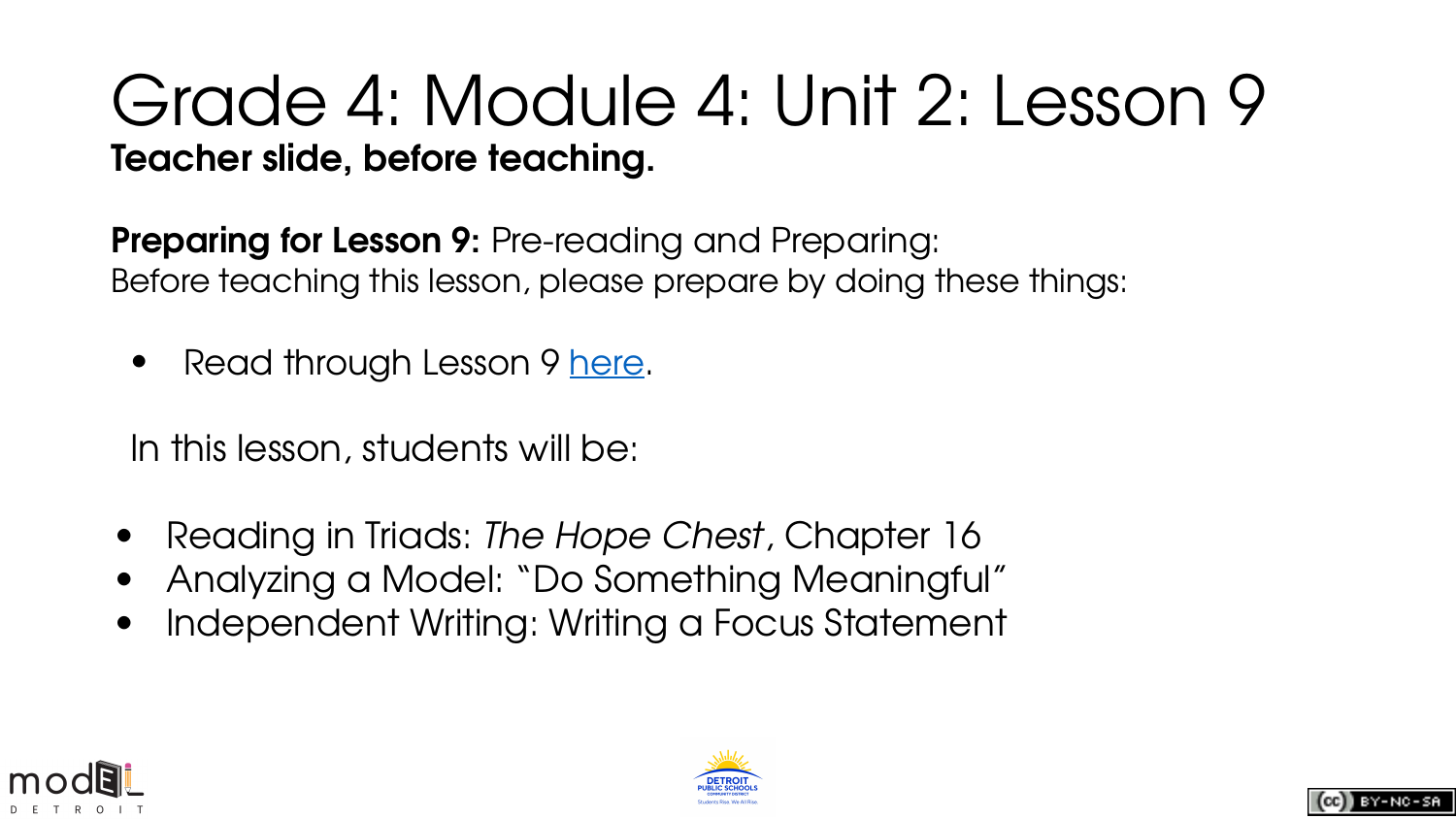

# Grade 4: Module 4: Unit 2: Lesson 9
Teacher slide, before teaching.
Preparing for Lesson 9: Pre-reading and Preparing:
Before teaching this lesson, please prepare by doing these things:
Read through Lesson 9 here.

In this lesson, students will be:

Reading in Triads: The Hope Chest, Chapter 16
Analyzing a Model: “Do Something Meaningful”
Independent Writing: Writing a Focus Statement